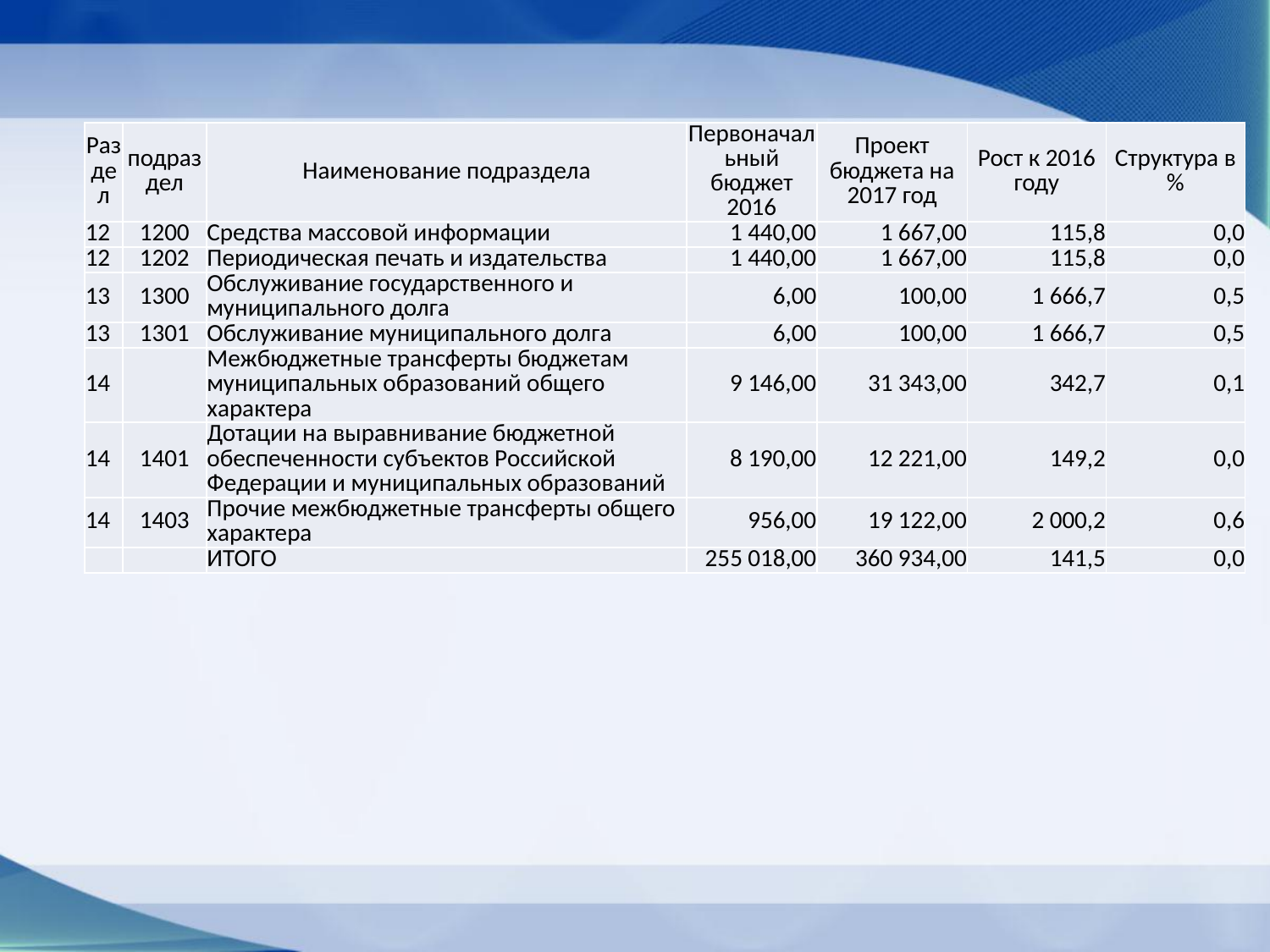

| Раздел | подраздел | Наименование подраздела | Первоначальный бюджет 2016 | Проект бюджета на 2017 год | Рост к 2016 году | Структура в % |
| --- | --- | --- | --- | --- | --- | --- |
| 12 | 1200 | Средства массовой информации | 1 440,00 | 1 667,00 | 115,8 | 0,0 |
| 12 | 1202 | Периодическая печать и издательства | 1 440,00 | 1 667,00 | 115,8 | 0,0 |
| 13 | 1300 | Обслуживание государственного и муниципального долга | 6,00 | 100,00 | 1 666,7 | 0,5 |
| 13 | 1301 | Обслуживание муниципального долга | 6,00 | 100,00 | 1 666,7 | 0,5 |
| 14 |  | Межбюджетные трансферты бюджетам муниципальных образований общего характера | 9 146,00 | 31 343,00 | 342,7 | 0,1 |
| 14 | 1401 | Дотации на выравнивание бюджетной обеспеченности субъектов Российской Федерации и муниципальных образований | 8 190,00 | 12 221,00 | 149,2 | 0,0 |
| 14 | 1403 | Прочие межбюджетные трансферты общего характера | 956,00 | 19 122,00 | 2 000,2 | 0,6 |
|  |  | ИТОГО | 255 018,00 | 360 934,00 | 141,5 | 0,0 |